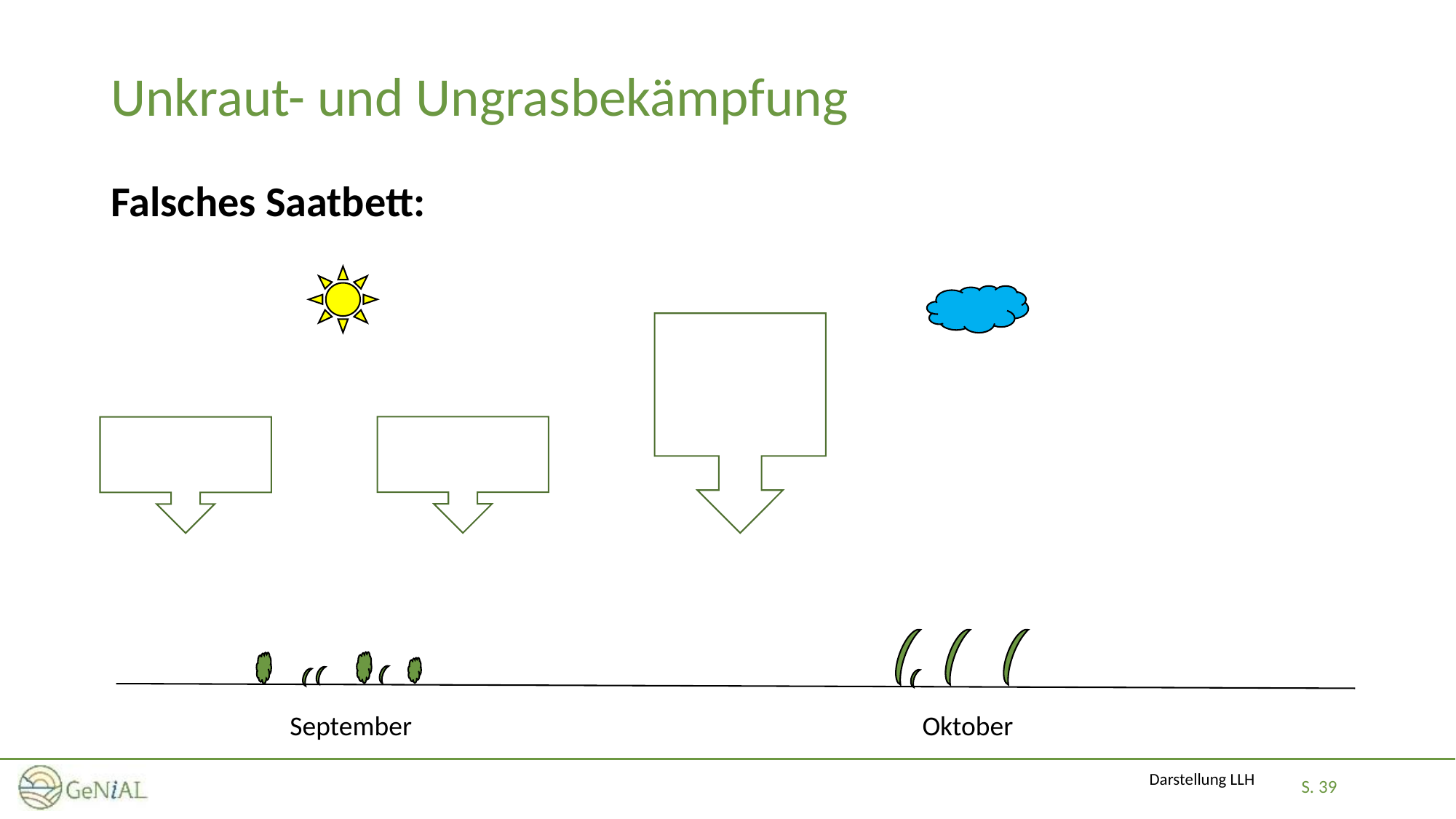

# Unkraut- und Ungrasbekämpfung
Falsches Saatbett:

September
Oktober
Darstellung LLH